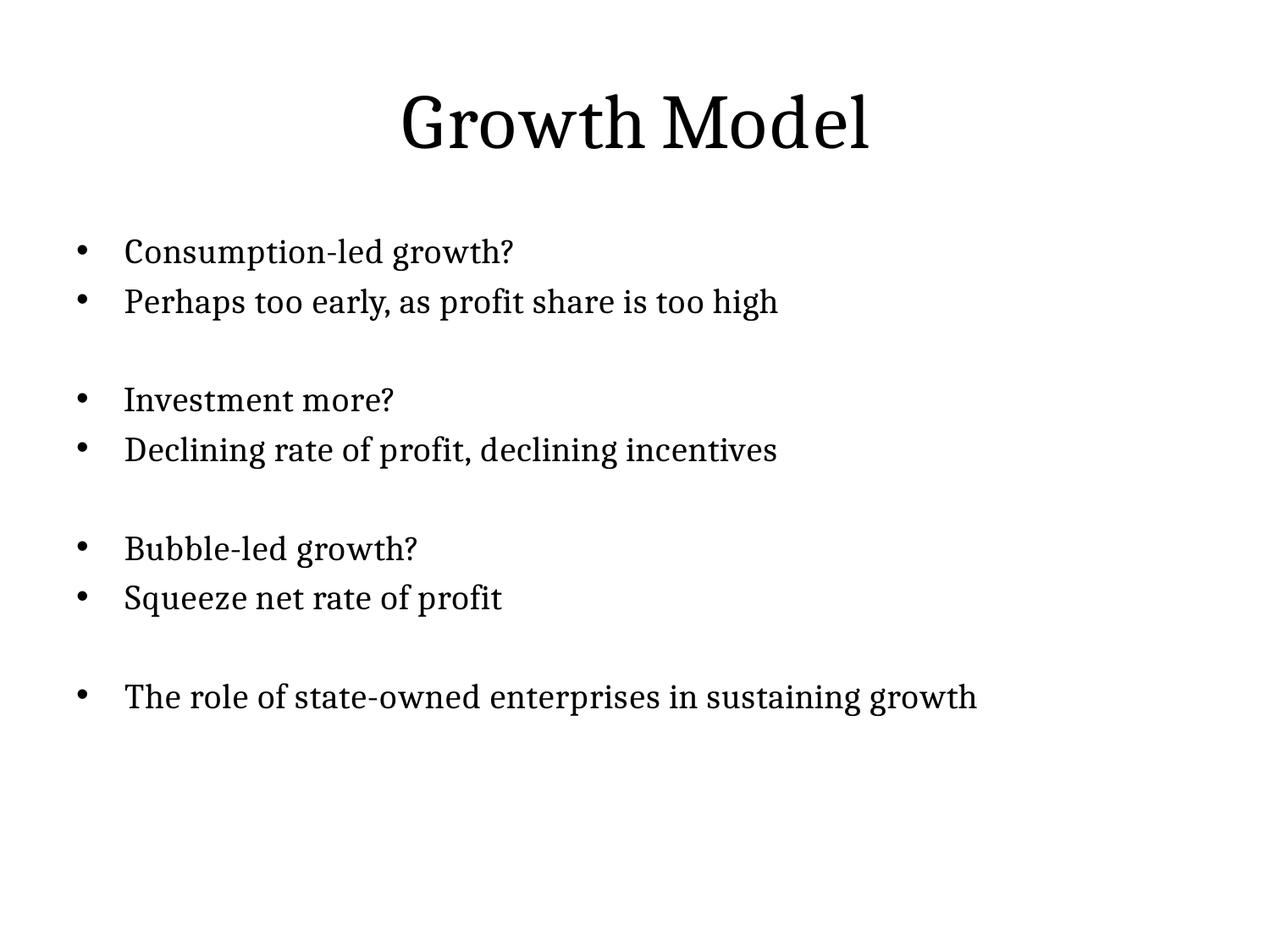

# Growth Model
Consumption-led growth?
Perhaps too early, as profit share is too high

Investment more?
Declining rate of profit, declining incentives

Bubble-led growth?
Squeeze net rate of profit

The role of state-owned enterprises in sustaining growth